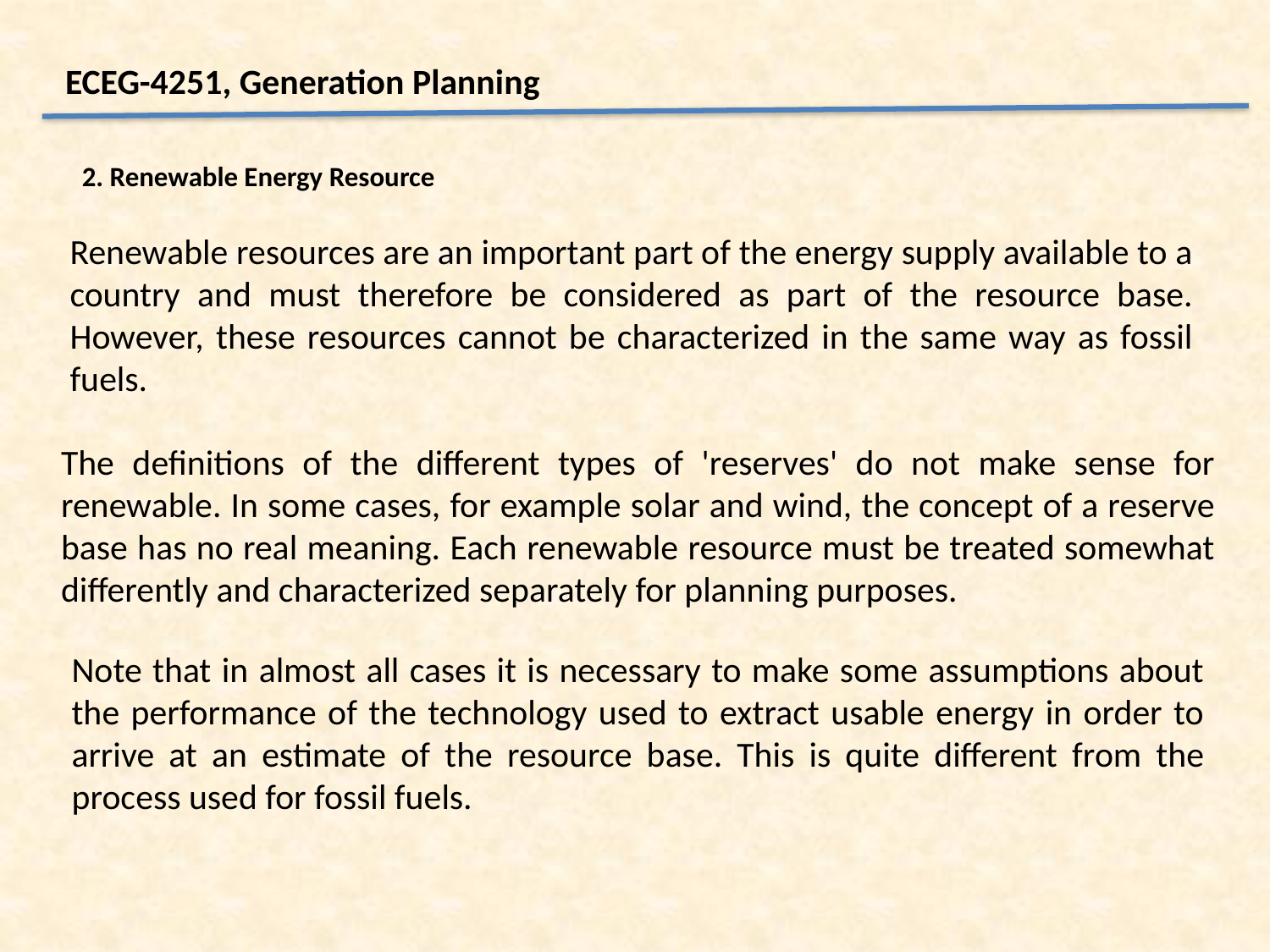

ECEG-4251, Generation Planning
2. Renewable Energy Resource
Renewable resources are an important part of the energy supply available to a country and must therefore be considered as part of the resource base. However, these resources cannot be characterized in the same way as fossil fuels.
The definitions of the different types of 'reserves' do not make sense for renewable. In some cases, for example solar and wind, the concept of a reserve base has no real meaning. Each renewable resource must be treated somewhat differently and characterized separately for planning purposes.
Note that in almost all cases it is necessary to make some assumptions about the performance of the technology used to extract usable energy in order to arrive at an estimate of the resource base. This is quite different from the process used for fossil fuels.